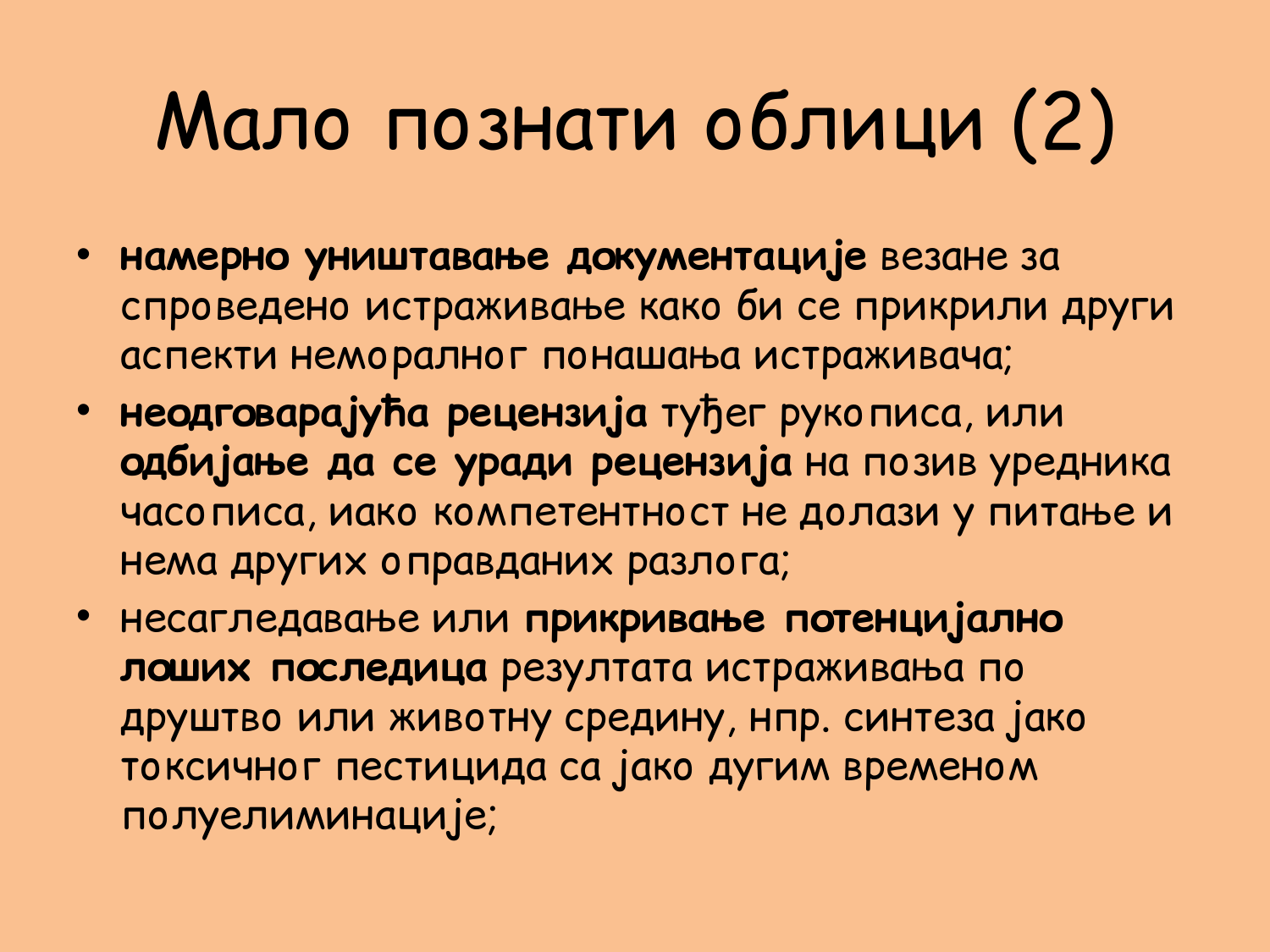

# Мало познати облици (2)
намерно уништавање документације везане за спроведено истраживање како би се прикрили други аспекти неморалног понашања истраживача;
неодговарајућа рецензија туђег рукописа, или одбијање да се уради рецензија на позив уредника часописа, иако компетентност не долази у питање и нема других оправданих разлога;
несагледавање или прикривање потенцијално лоших последица резултата истраживања по друштво или животну средину, нпр. синтеза јако токсичног пестицида са јако дугим временом полуелиминације;